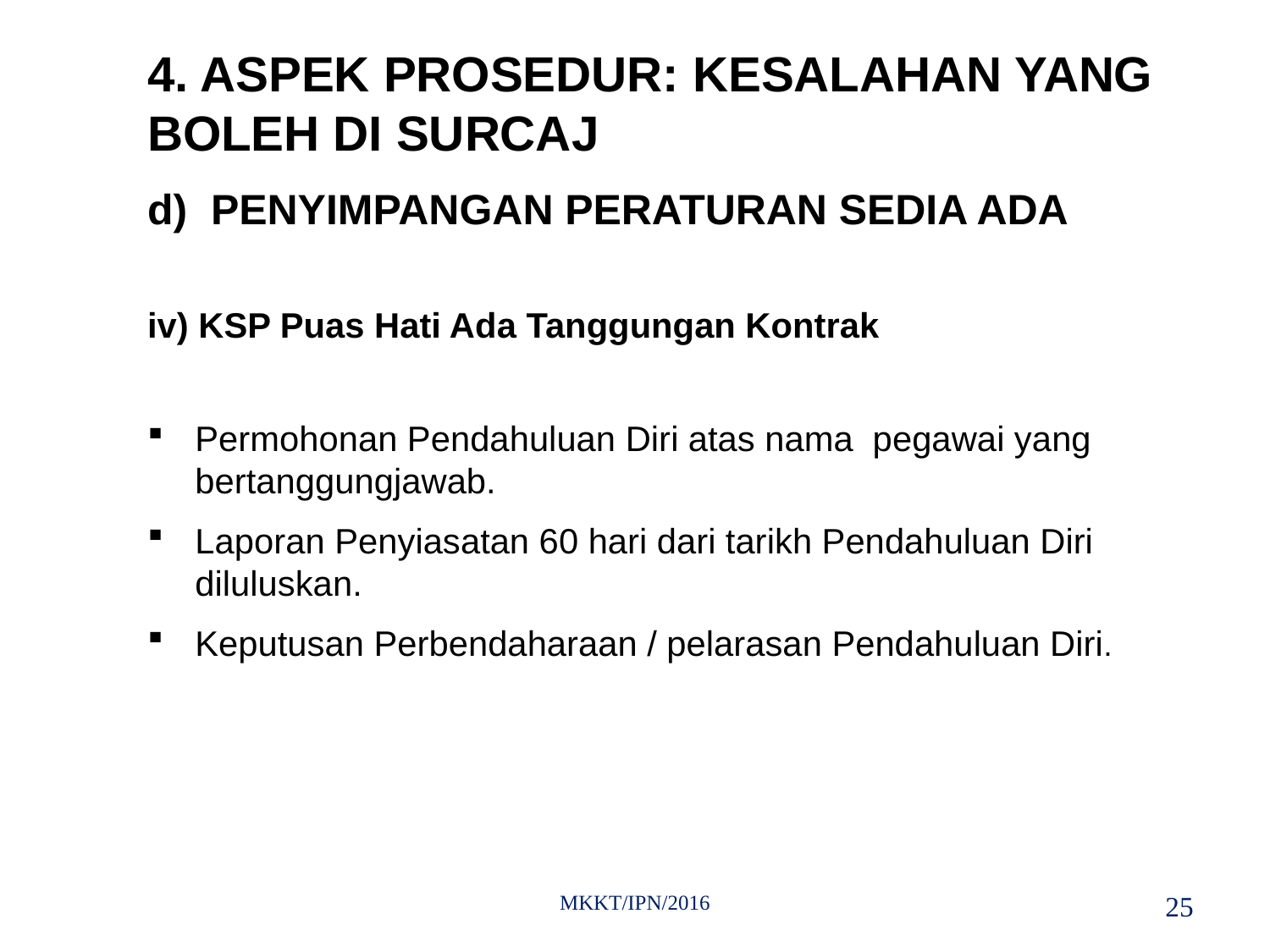

4. ASPEK PROSEDUR: KESALAHAN YANG BOLEH DI SURCAJ
d)  PENYIMPANGAN PERATURAN SEDIA ADA
iv) KSP Puas Hati Ada Tanggungan Kontrak

Permohonan Pendahuluan Diri atas nama  pegawai yang bertanggungjawab.
Laporan Penyiasatan 60 hari dari tarikh Pendahuluan Diri diluluskan.
Keputusan Perbendaharaan / pelarasan Pendahuluan Diri.
MKKT/IPN/2016
25